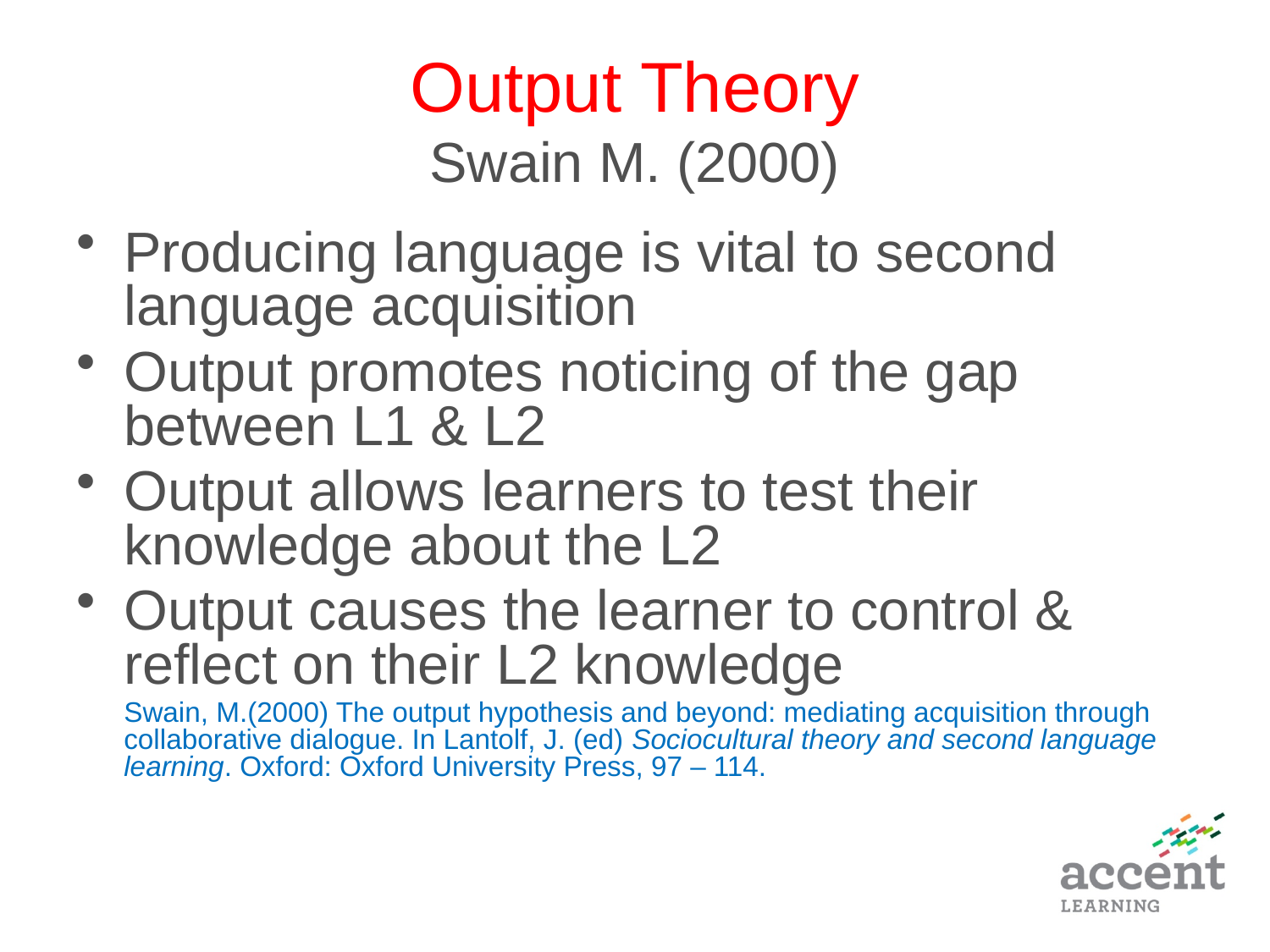

# Output Theory Swain M. (2000)
Producing language is vital to second language acquisition
Output promotes noticing of the gap between L1 & L2
Output allows learners to test their knowledge about the L2
Output causes the learner to control & reflect on their L2 knowledge
	Swain, M.(2000) The output hypothesis and beyond: mediating acquisition through collaborative dialogue. In Lantolf, J. (ed) Sociocultural theory and second language learning. Oxford: Oxford University Press, 97 – 114.